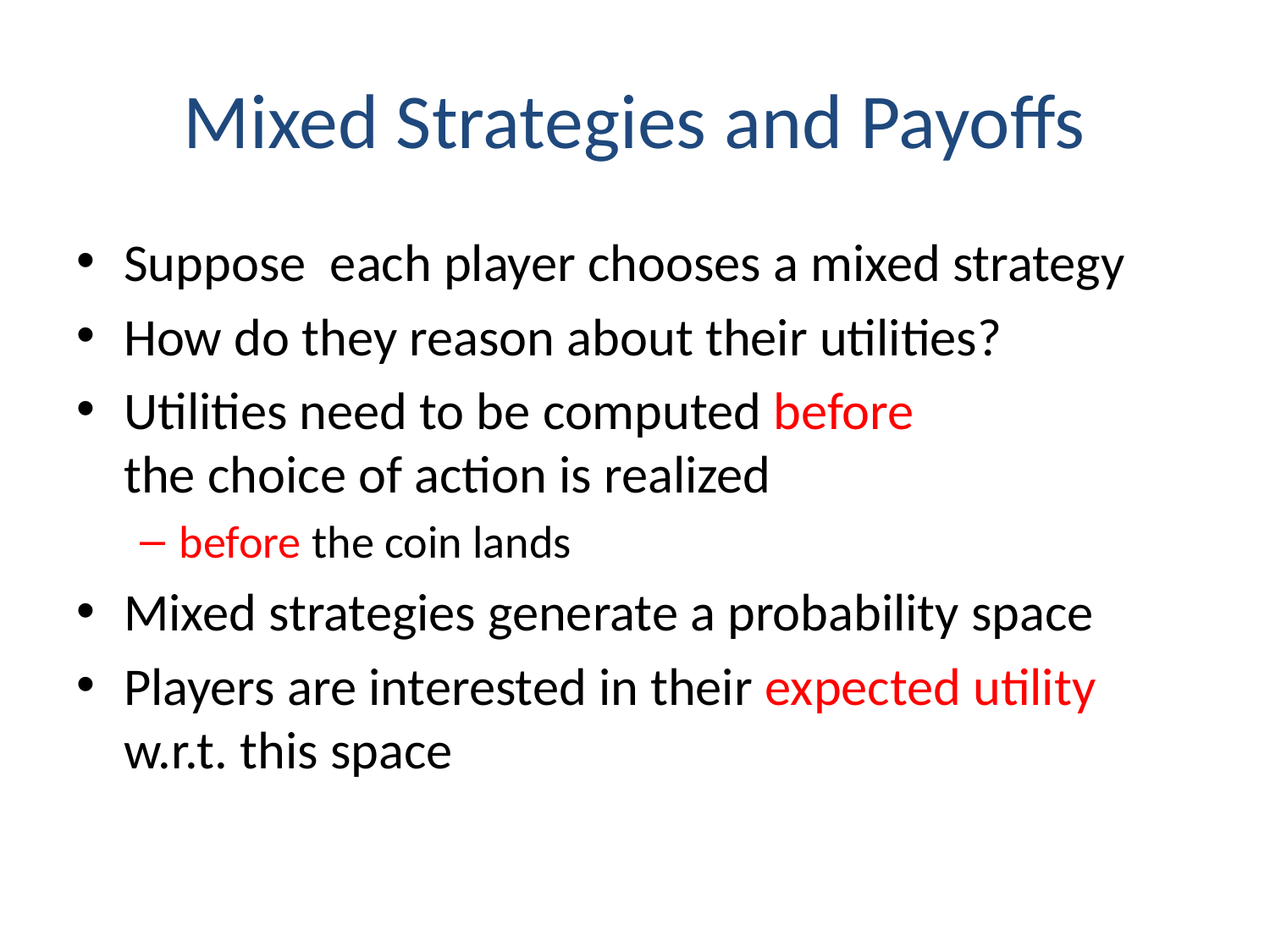

# Mixed Strategies and Payoffs
Suppose  each player chooses a mixed strategy
How do they reason about their utilities?
Utilities need to be computed before
the choice of action is realized
before the coin lands
Mixed strategies generate a probability space
Players are interested in their expected utility
w.r.t. this space